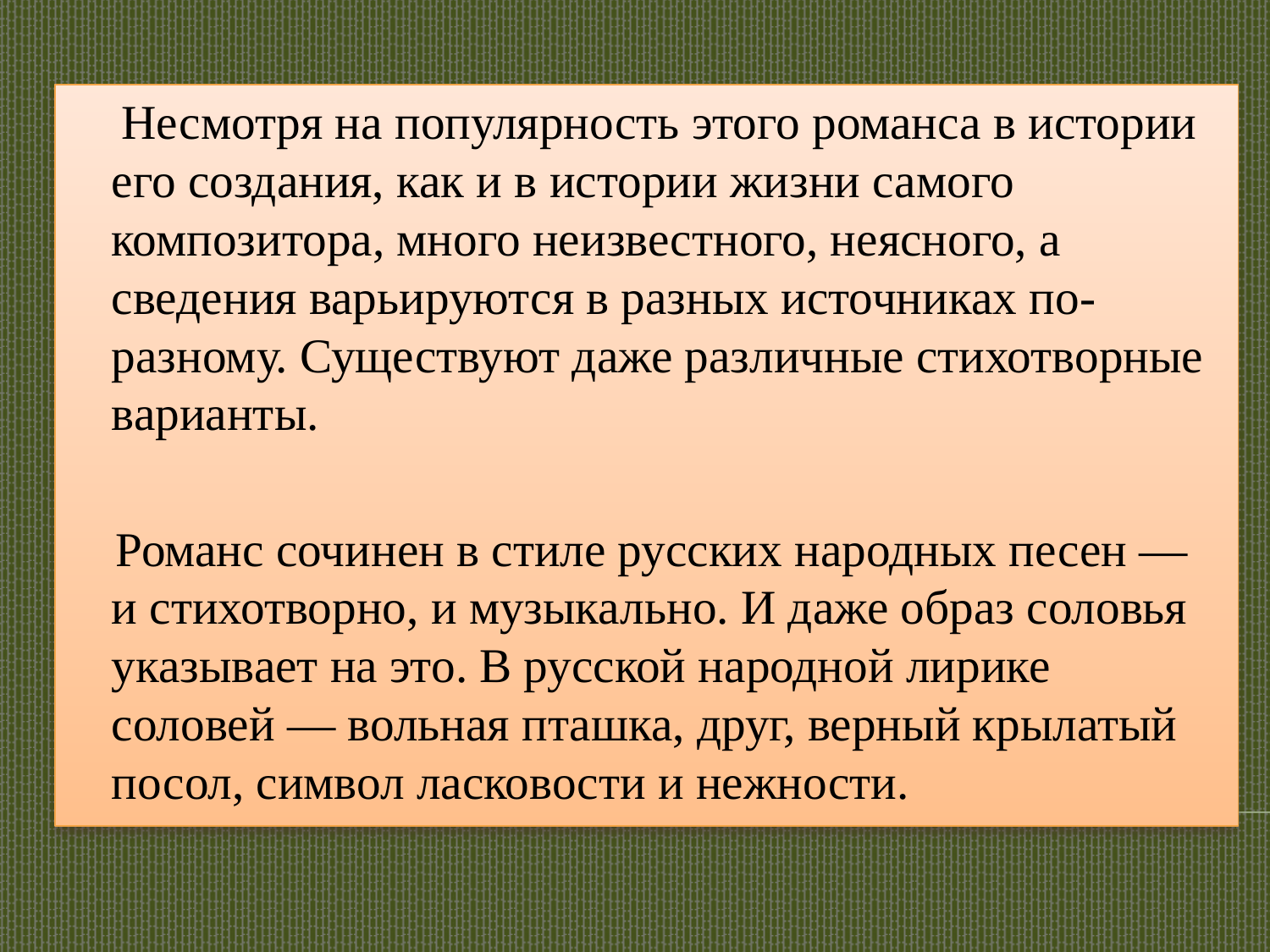

Несмотря на популярность этого романса в истории его создания, как и в истории жизни самого композитора, много неизвестного, неясного, а сведения варьируются в разных источниках по-разному. Существуют даже различные стихотворные варианты.

    Романс сочинен в стиле русских народных песен — и стихотворно, и музыкально. И даже образ соловья указывает на это. В русской народной лирике соловей — вольная пташка, друг, верный крылатый посол, символ ласковости и нежности.